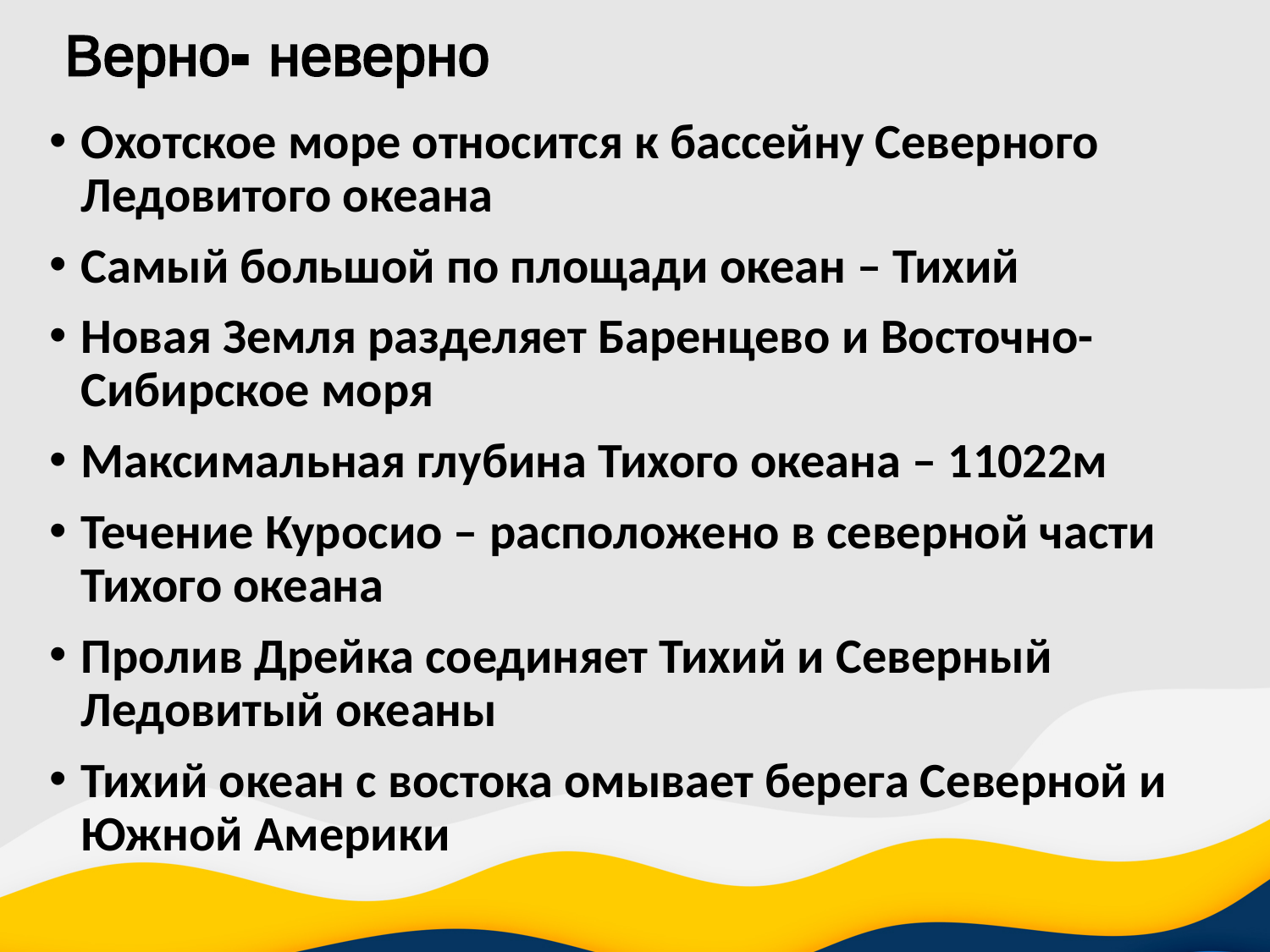

# Верно- неверно
Охотское море относится к бассейну Северного Ледовитого океана
Самый большой по площади океан – Тихий
Новая Земля разделяет Баренцево и Восточно-Сибирское моря
Максимальная глубина Тихого океана – 11022м
Течение Куросио – расположено в северной части Тихого океана
Пролив Дрейка соединяет Тихий и Северный Ледовитый океаны
Тихий океан с востока омывает берега Северной и Южной Америки